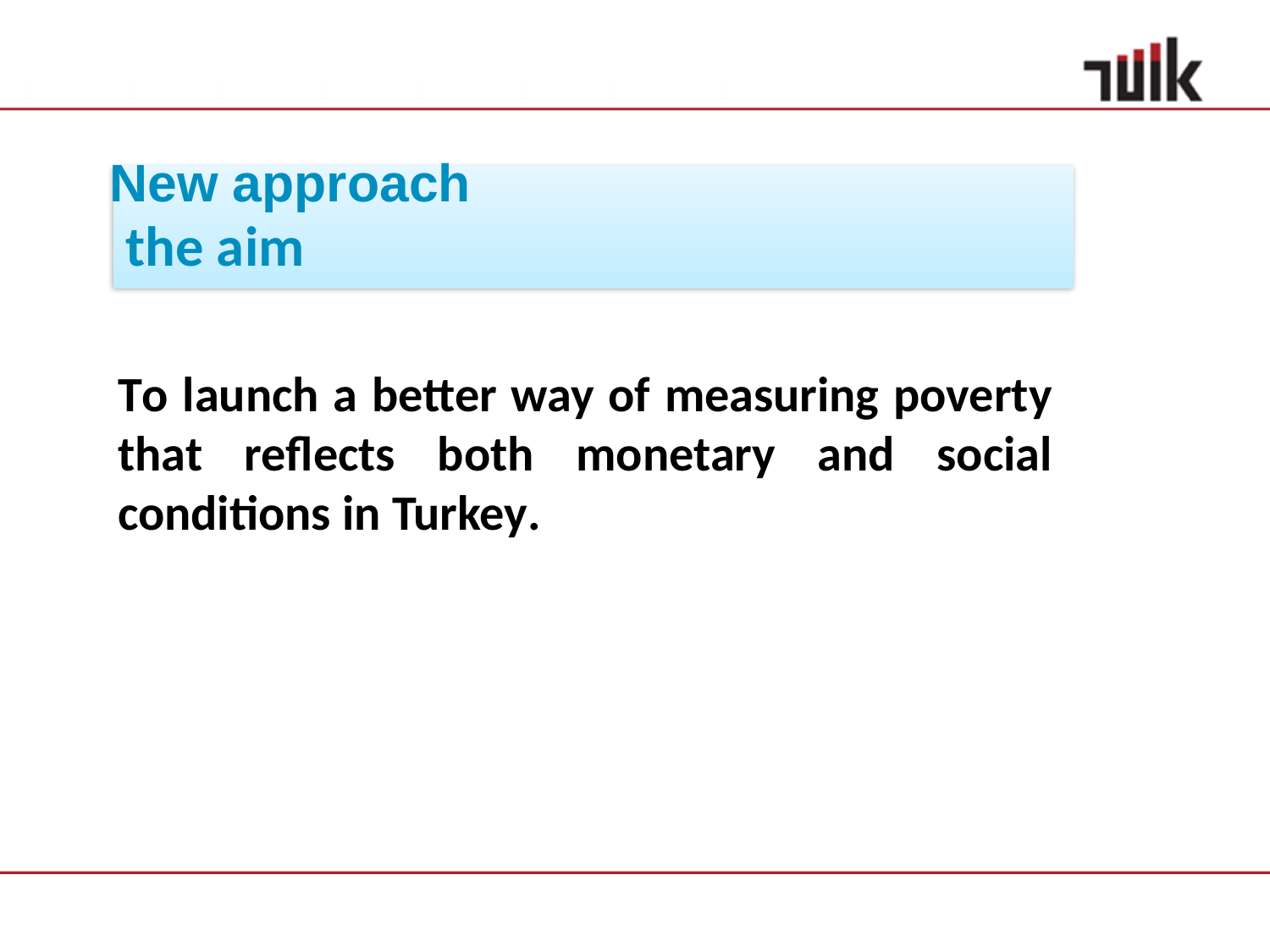

New approach
the aim
To launch a better way of measuring poverty that reflects both monetary and social conditions in Turkey.